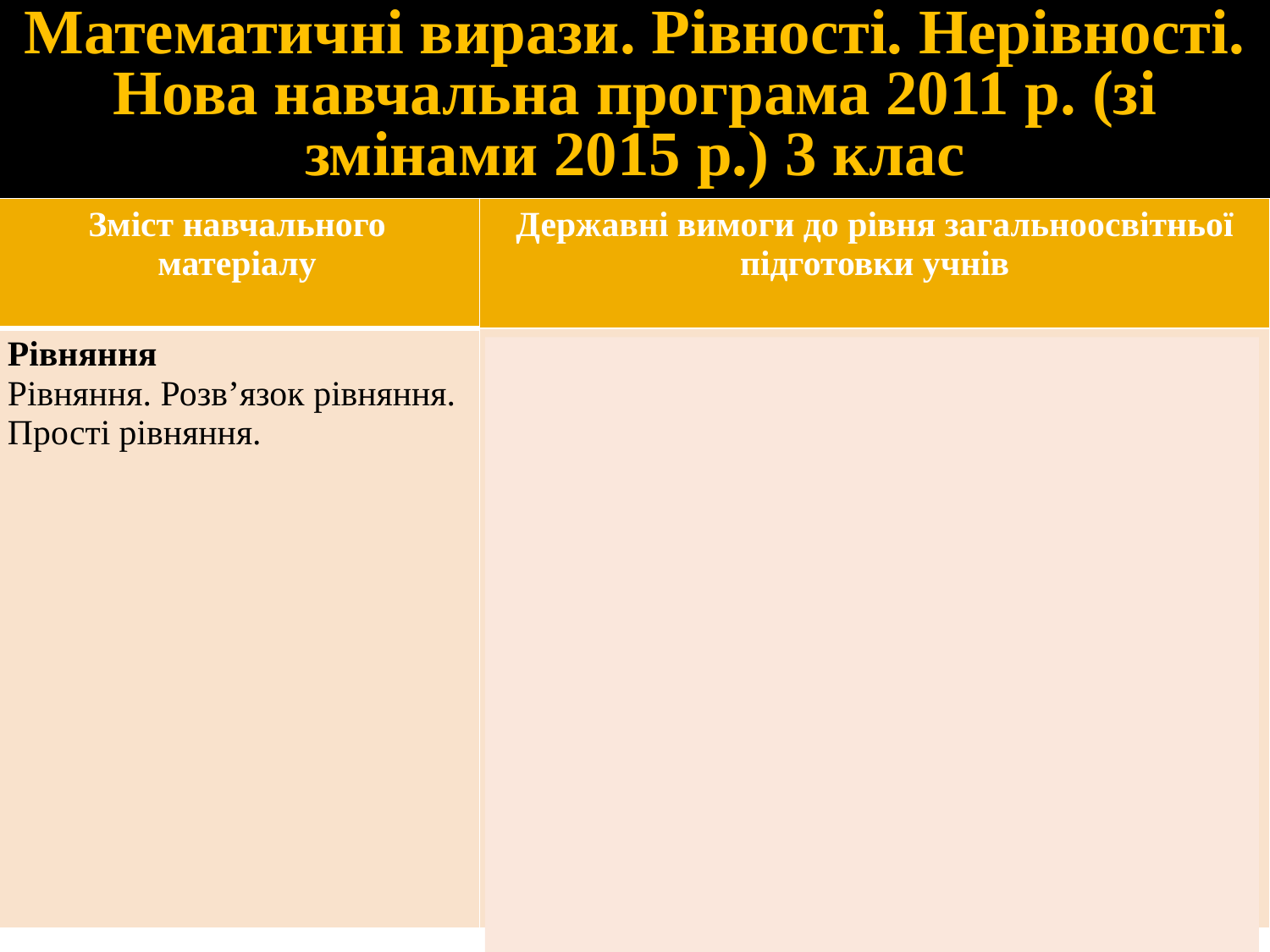

Математичні вирази. Рівності. Нерівності. Нова навчальна програма 2011 р. (зі змінами 2015 р.) 3 клас
| Зміст навчального матеріалу | Державні вимоги до рівня загальноосвітньої підготовки учнів |
| --- | --- |
| Рівняння Рівняння. Розв’язок рівняння. Прості рівняння. | розуміє сутність понять «рівняння», «розв’язок рівняння»; розв’язує прості рівняння способом добору, на основі правила знаходження невідомого компоненту. |